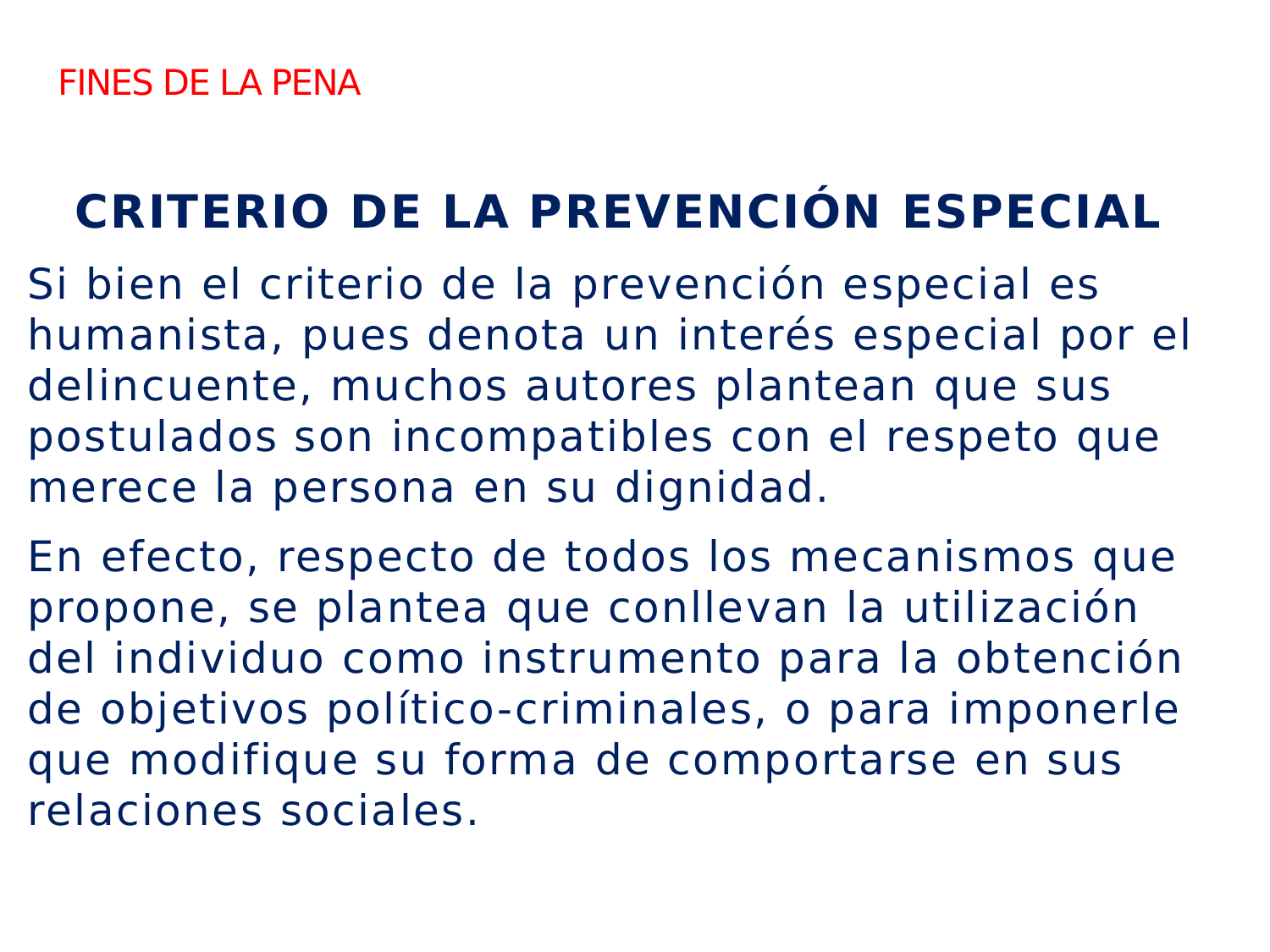

# FINES DE LA pena
CRITERIO DE LA PREVENCIÓN ESPECIAL
Si bien el criterio de la prevención especial es humanista, pues denota un interés especial por el delincuente, muchos autores plantean que sus postulados son incompatibles con el respeto que merece la persona en su dignidad.
En efecto, respecto de todos los mecanismos que propone, se plantea que conllevan la utilización del individuo como instrumento para la obtención de objetivos político-criminales, o para imponerle que modifique su forma de comportarse en sus relaciones sociales.

28
Sebastian Valenzuela A. /El Salvador /Marzo 2013